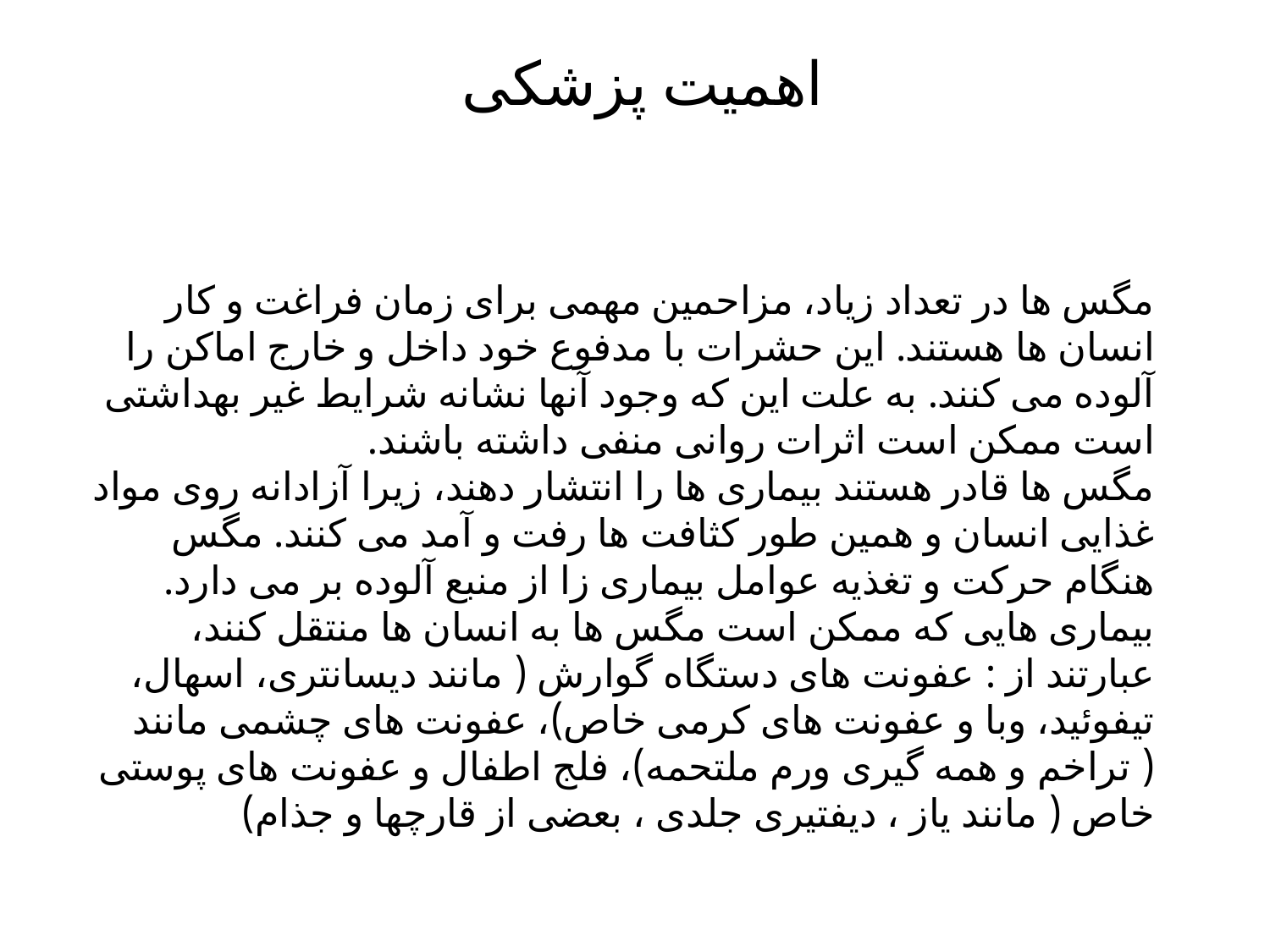

# اهمیت پزشکی
مگس ها در تعداد زیاد، مزاحمین مهمی برای زمان فراغت و کار انسان ها هستند. این حشرات با مدفوع خود داخل و خارج اماکن را آلوده می کنند. به علت این که وجود آنها نشانه شرایط غیر بهداشتی است ممکن است اثرات روانی منفی داشته باشند.
مگس ها قادر هستند بیماری ها را انتشار دهند، زیرا آزادانه روی مواد غذایی انسان و همین طور کثافت ها رفت و آمد می کنند. مگس هنگام حرکت و تغذیه عوامل بیماری زا از منبع آلوده بر می دارد. بیماری هایی که ممکن است مگس ها به انسان ها منتقل کنند، عبارتند از : عفونت های دستگاه گوارش ( مانند دیسانتری، اسهال، تیفوئید، وبا و عفونت های کرمی خاص)، عفونت های چشمی مانند ( تراخم و همه گیری ورم ملتحمه)، فلج اطفال و عفونت های پوستی خاص ( مانند یاز ، دیفتیری جلدی ، بعضی از قارچها و جذام)